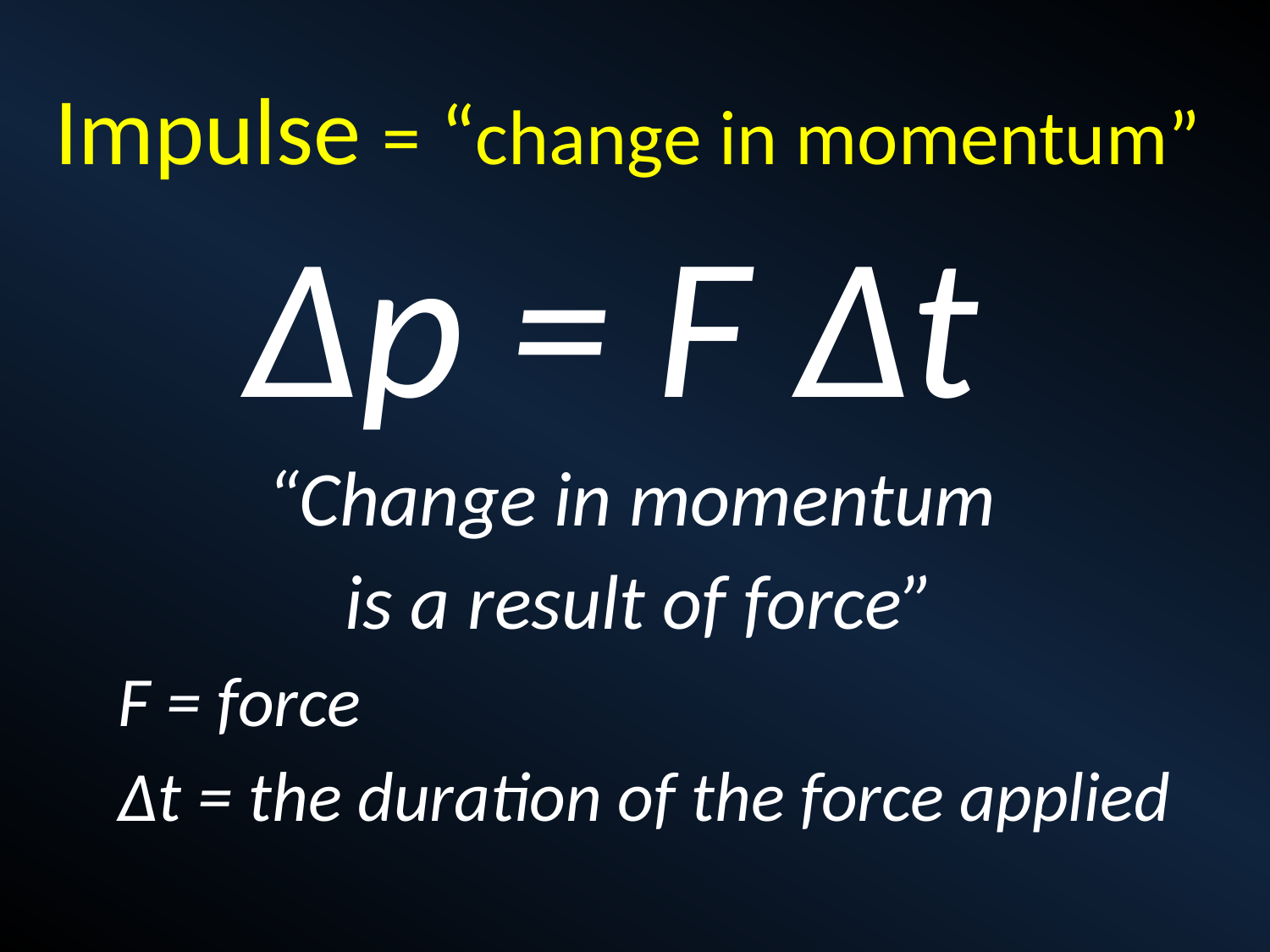

Impulse = “change in momentum”
Δp = F Δt
“Change in momentum
is a result of force”
F = force
Δt = the duration of the force applied